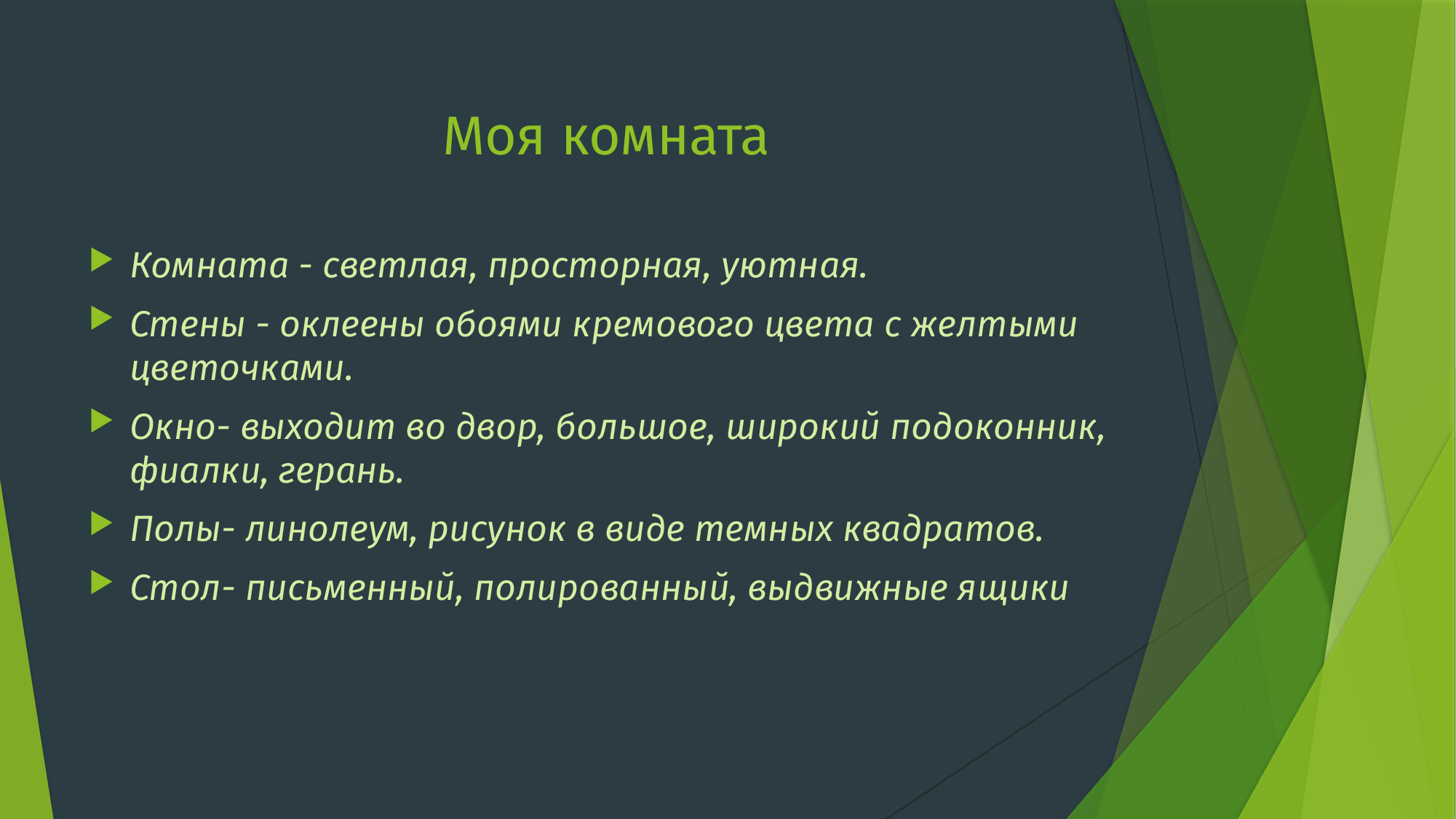

# Моя комната
Комната - светлая, просторная, уютная.
Стены - оклеены обоями кремового цвета с желтыми цветочками.
Окно- выходит во двор, большое, широкий подоконник, фиалки, герань.
Полы- линолеум, рисунок в виде темных квадратов.
Стол- письменный, полированный, выдвижные ящики